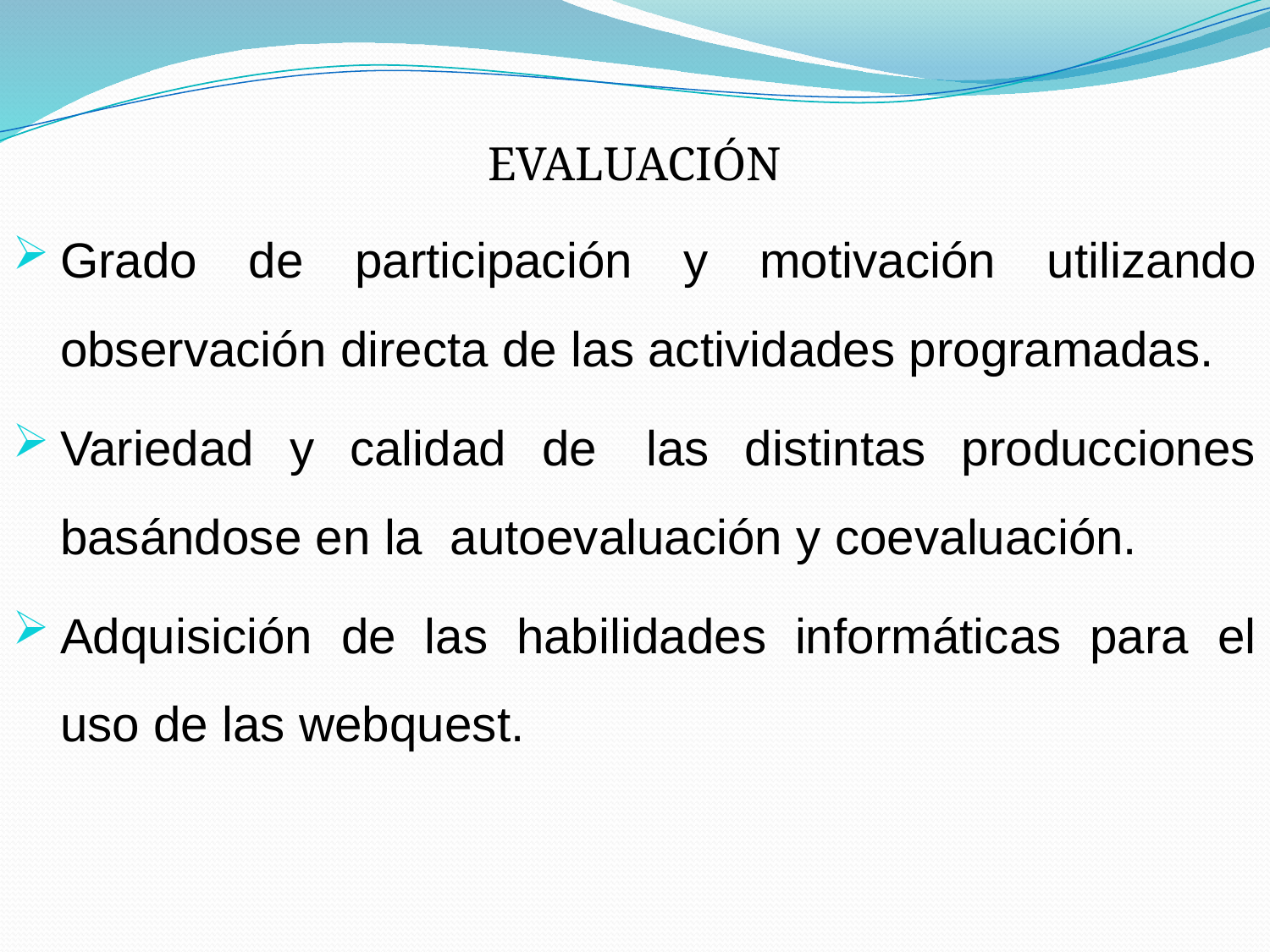

EVALUACIÓN
Grado de participación y motivación utilizando observación directa de las actividades programadas.
Variedad y calidad de  las distintas producciones basándose en la  autoevaluación y coevaluación.
Adquisición de las habilidades informáticas para el uso de las webquest.